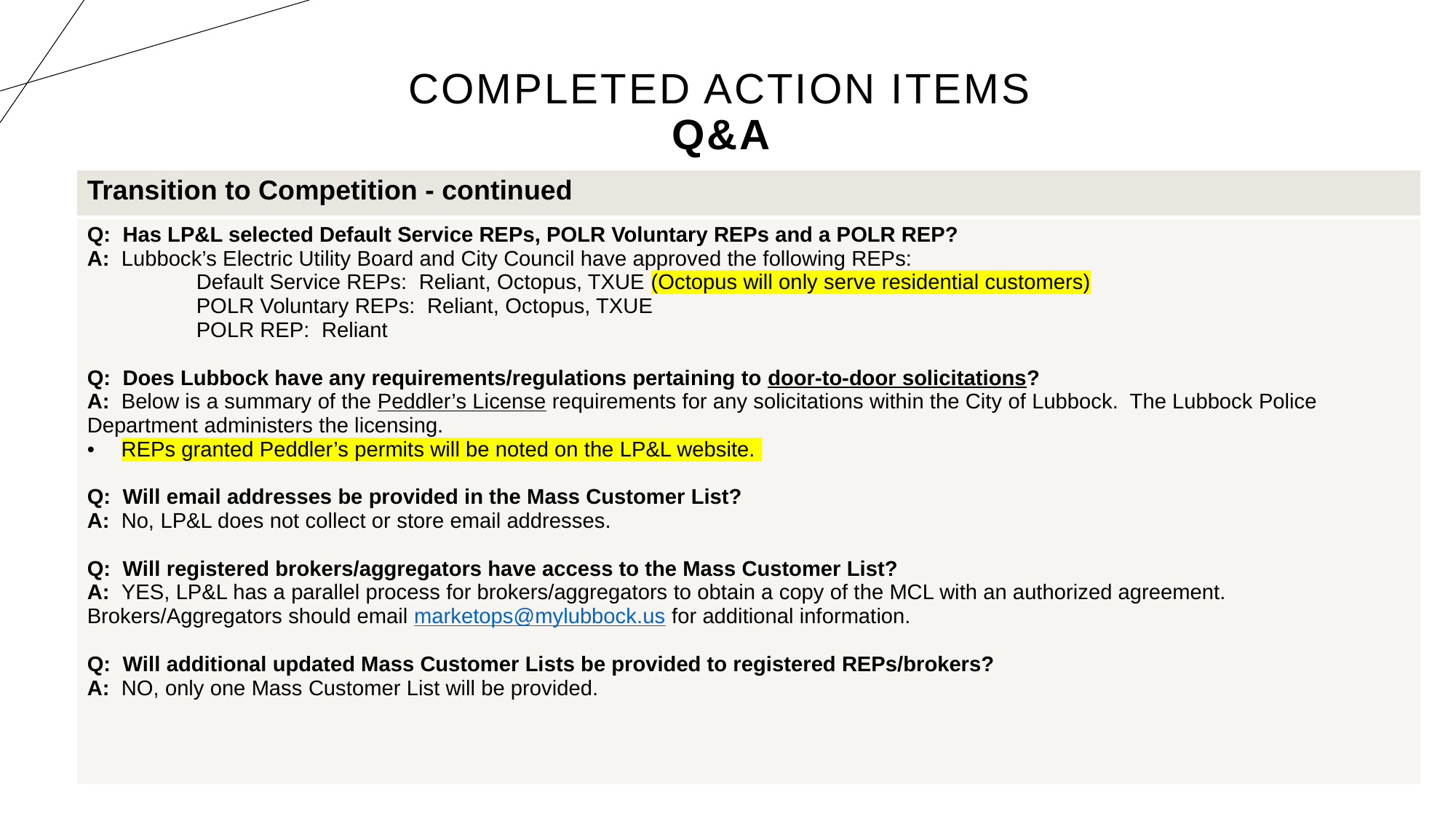

# Completed Action Items Q&A
| Transition to Competition - continued |
| --- |
| Q: Has LP&L selected Default Service REPs, POLR Voluntary REPs and a POLR REP? A: Lubbock’s Electric Utility Board and City Council have approved the following REPs: Default Service REPs: Reliant, Octopus, TXUE (Octopus will only serve residential customers) POLR Voluntary REPs: Reliant, Octopus, TXUE POLR REP: Reliant Q: Does Lubbock have any requirements/regulations pertaining to door-to-door solicitations? A: Below is a summary of the Peddler’s License requirements for any solicitations within the City of Lubbock. The Lubbock Police Department administers the licensing. REPs granted Peddler’s permits will be noted on the LP&L website. Q: Will email addresses be provided in the Mass Customer List? A: No, LP&L does not collect or store email addresses.   Q: Will registered brokers/aggregators have access to the Mass Customer List? A: YES, LP&L has a parallel process for brokers/aggregators to obtain a copy of the MCL with an authorized agreement. Brokers/Aggregators should email marketops@mylubbock.us for additional information. Q: Will additional updated Mass Customer Lists be provided to registered REPs/brokers? A: NO, only one Mass Customer List will be provided. |